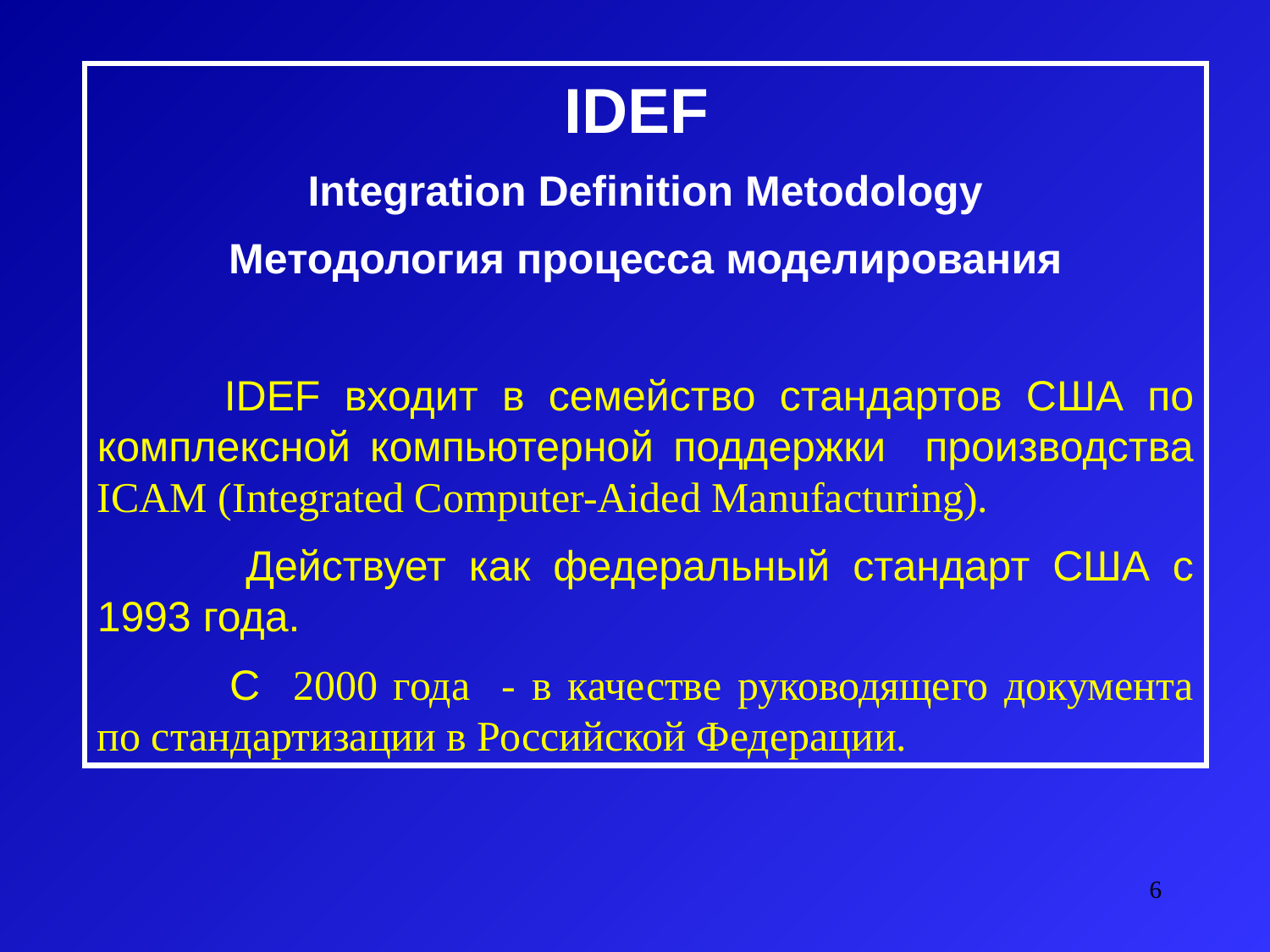

IDEF
Integration Definition Metodology
Методология процесса моделирования

	IDEF входит в семейство стандартов США по комплексной компьютерной поддержки  производства ICAM (Integrated Computer-Aided Manufacturing).
  	Действует как федеральный стандарт США с 1993 года.
 	С  2000 года  - в качестве руководящего документа по стандартизации в Российской Федерации.
6